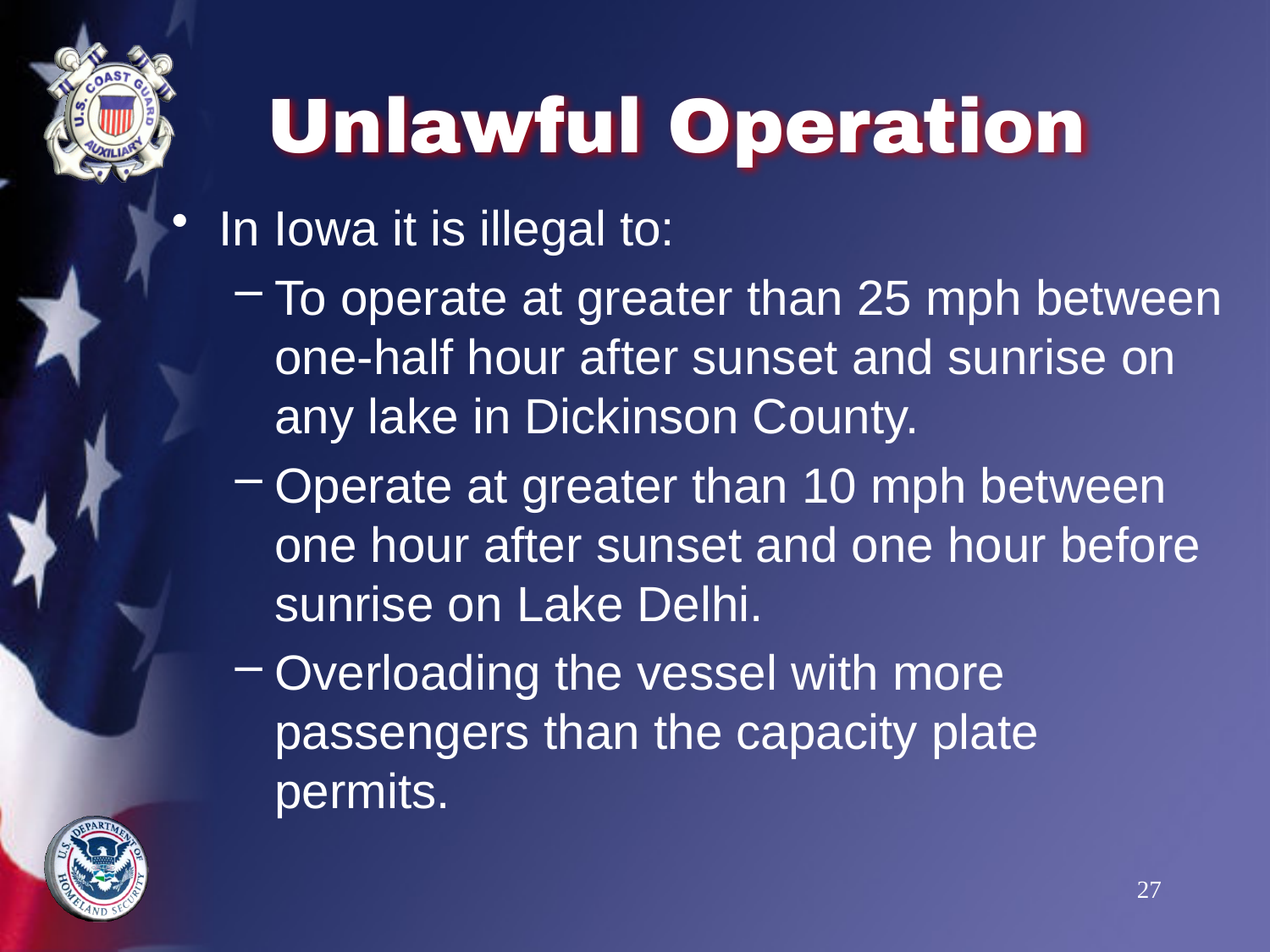

# Unlawful Operation
In Iowa it is illegal to:
To operate at greater than 25 mph between one-half hour after sunset and sunrise on any lake in Dickinson County.
Operate at greater than 10 mph between one hour after sunset and one hour before sunrise on Lake Delhi.
Overloading the vessel with more passengers than the capacity plate permits.
27